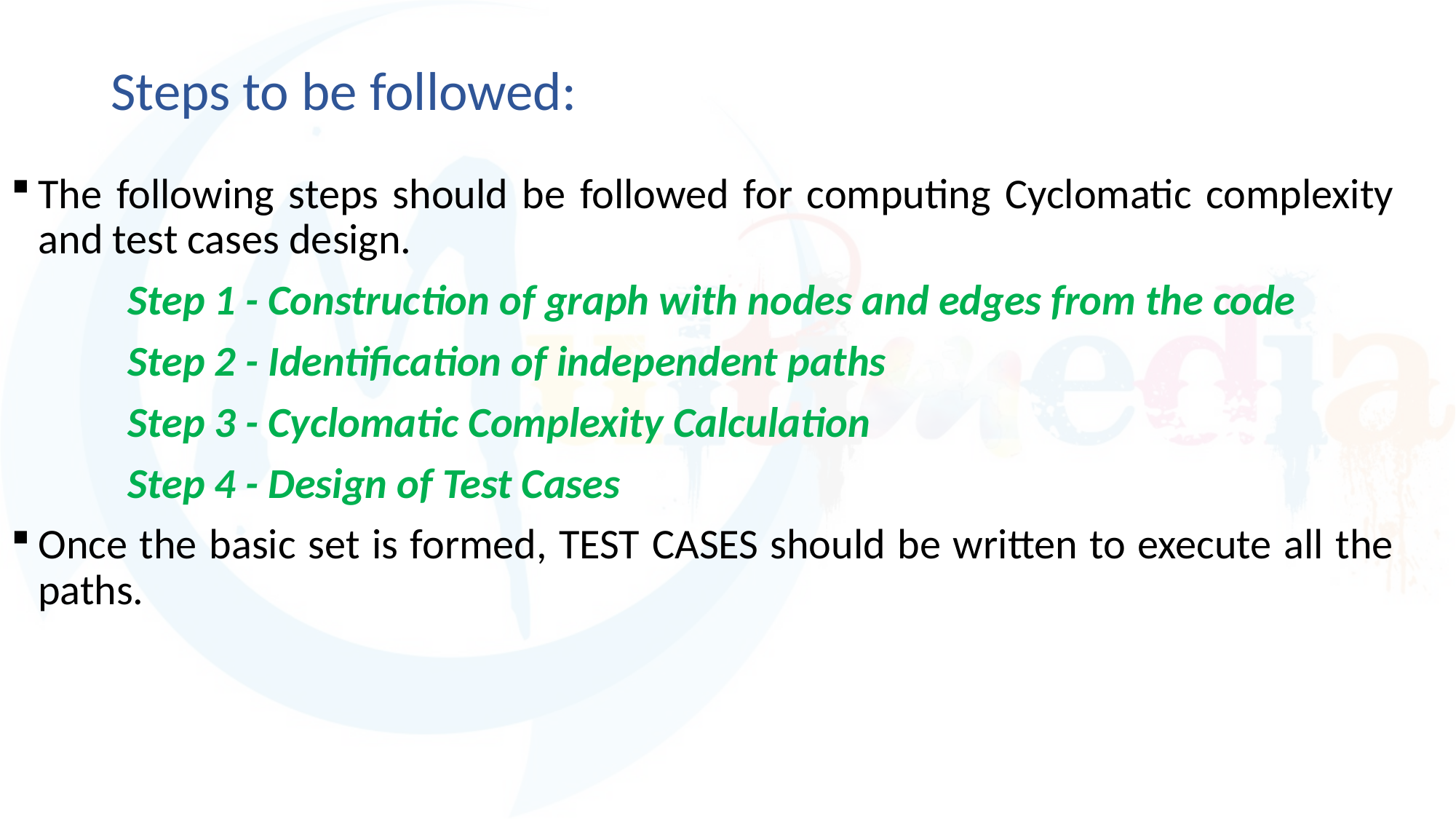

# Steps to be followed:
The following steps should be followed for computing Cyclomatic complexity and test cases design.
Step 1 - Construction of graph with nodes and edges from the code
Step 2 - Identification of independent paths
Step 3 - Cyclomatic Complexity Calculation
Step 4 - Design of Test Cases
Once the basic set is formed, TEST CASES should be written to execute all the paths.